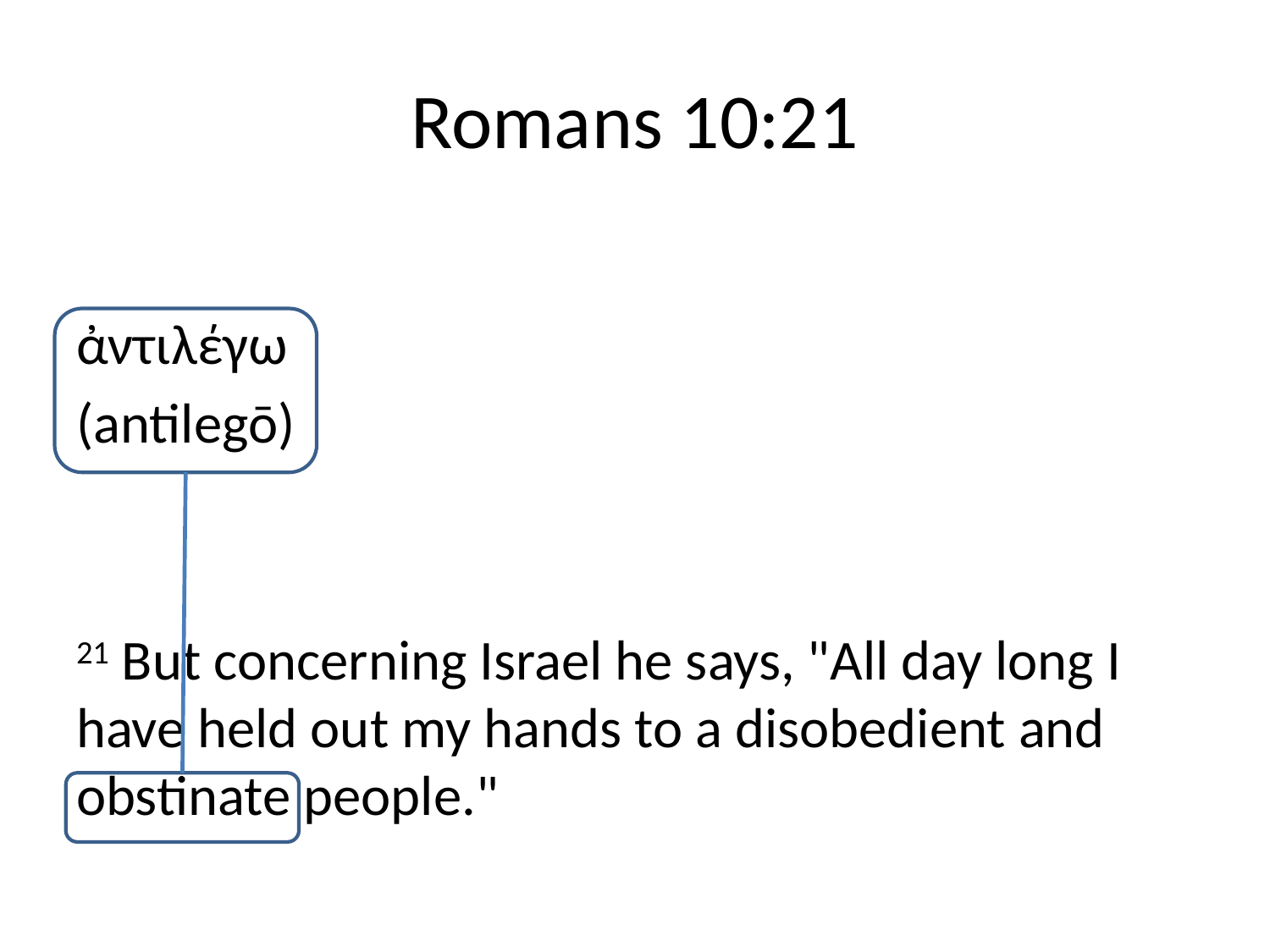

# Romans 10:21

ἀντιλέγω
(antilegō)

21 But concerning Israel he says, "All day long I have held out my hands to a disobedient and obstinate people."